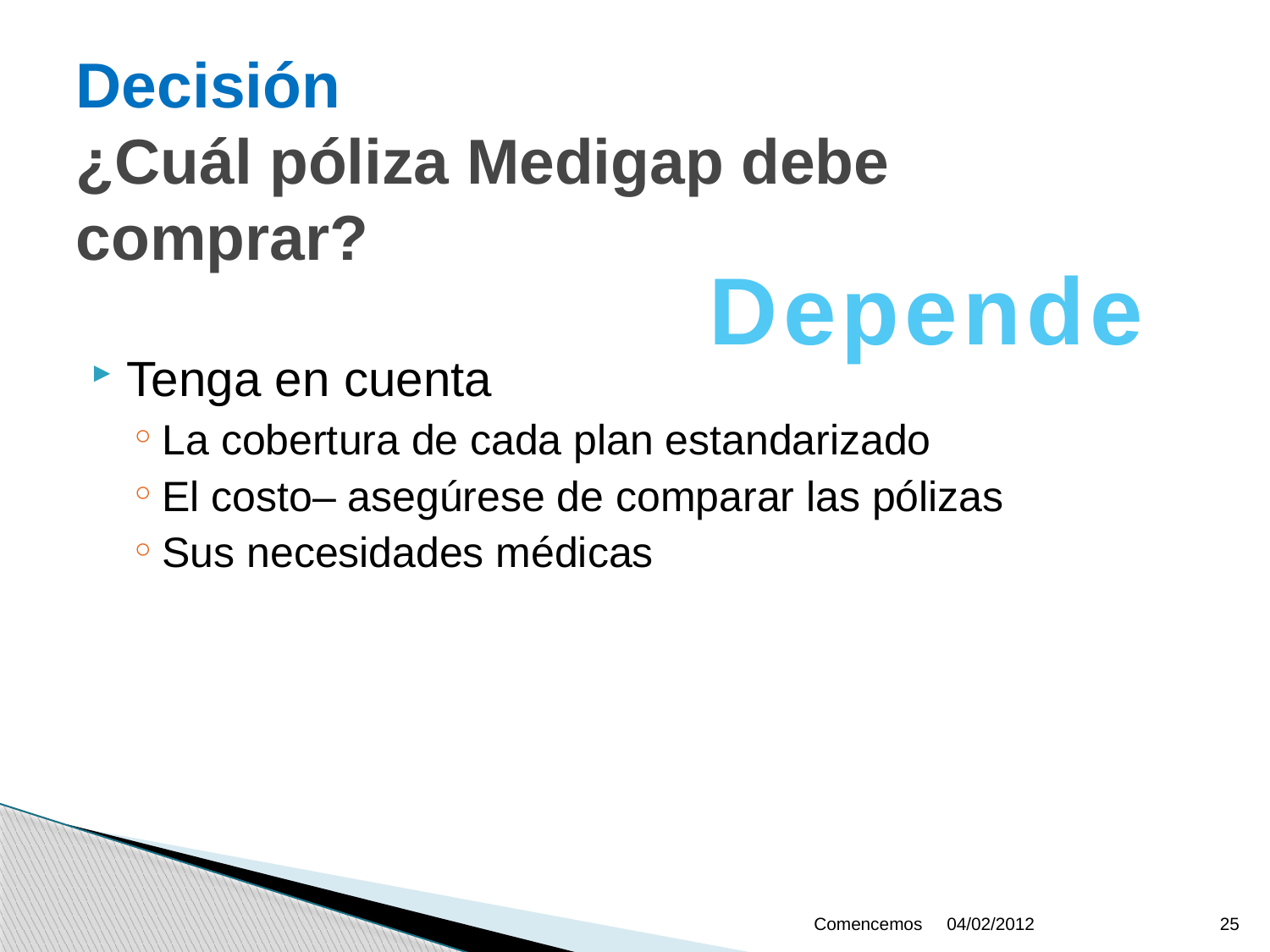

# Decisión ¿Cuál póliza Medigap debe comprar?
Depende

Tenga en cuenta
La cobertura de cada plan estandarizado
El costo– asegúrese de comparar las pólizas
Sus necesidades médicas
Comencemos
04/02/2012
25